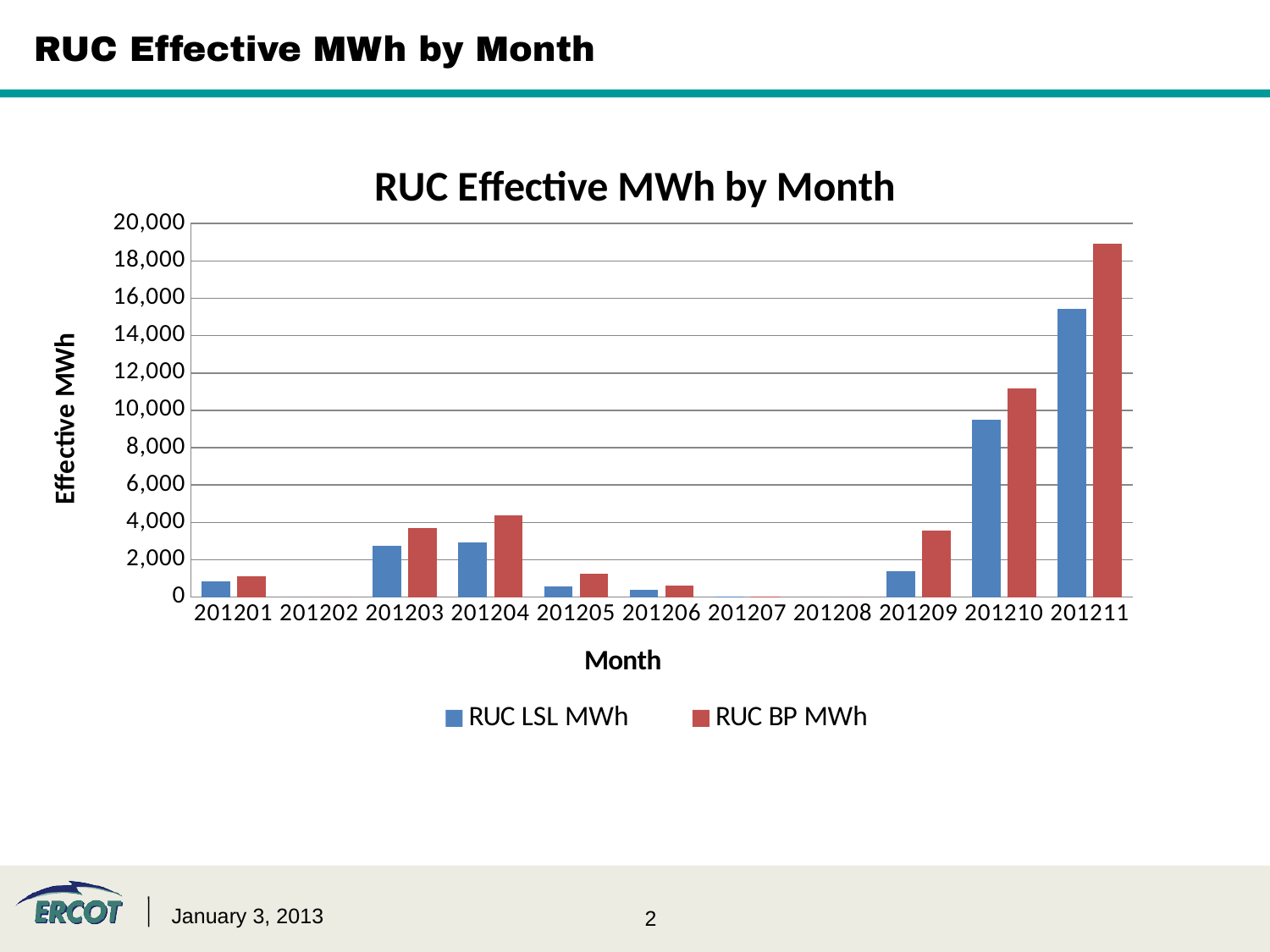

# RUC Effective MWh by Month

### Chart: RUC Effective MWh by Month

| Category | RUC LSL MWh | RUC BP MWh |
|---|---|---|
| 201201 | 855.62 | 1122.59 |
| 201202 | 0.0 | 0.0 |
| 201203 | 2758.89 | 3678.83 |
| 201204 | 2929.94 | 4367.7 |
| 201205 | 573.03 | 1226.8 |
| 201206 | 378.99 | 616.29 |
| 201207 | 22.01 | 22.25 |
| 201208 | 0.0 | 0.0 |
| 201209 | 1362.1 | 3569.22 |
| 201210 | 9512.33 | 11196.35 |
| 201211 | 15408.79 | 18898.9 |
January 3, 2013